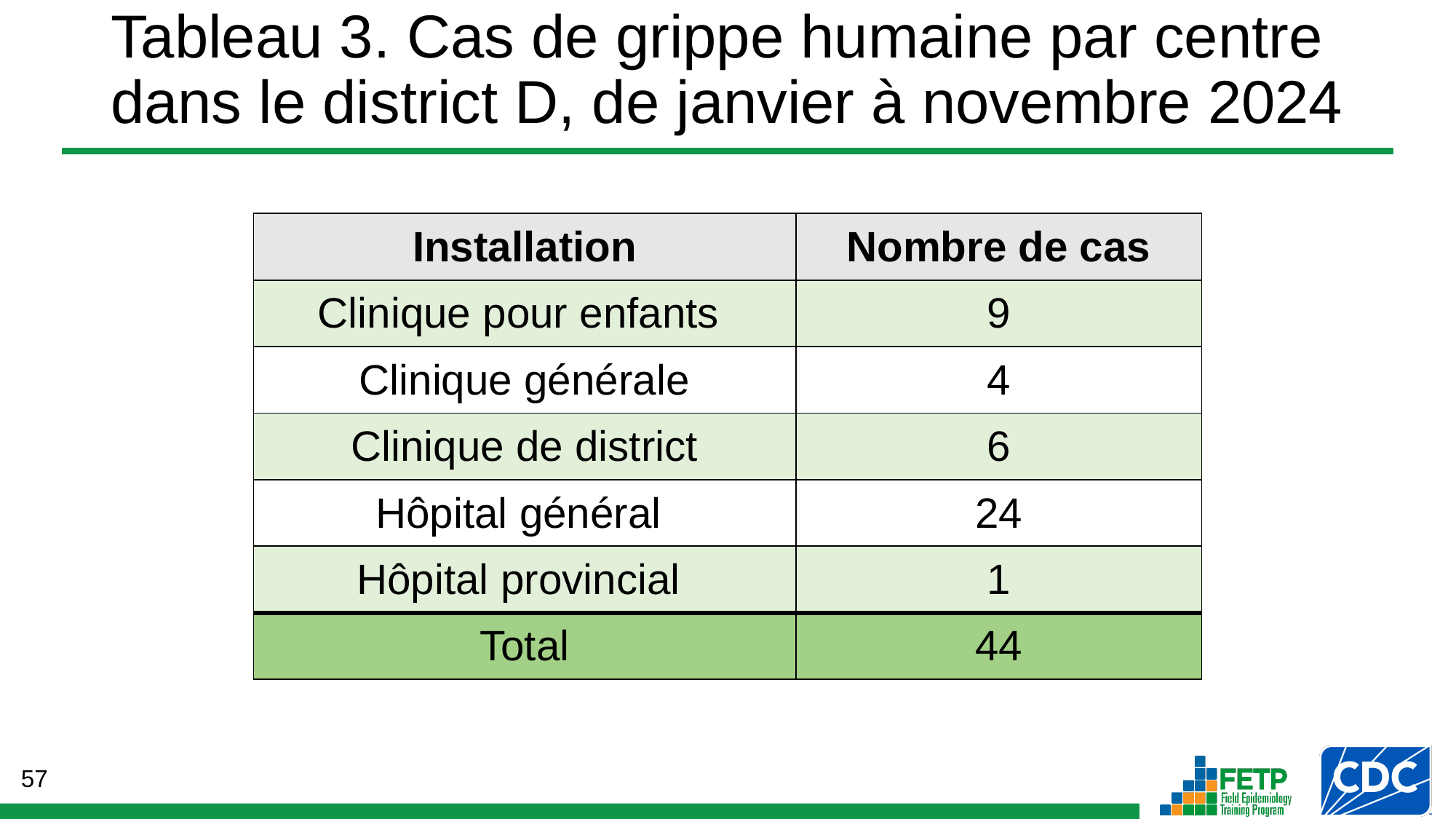

# Tableau 3. Cas de grippe humaine par centre dans le district D, de janvier à novembre 2024
| Installation | Nombre de cas |
| --- | --- |
| Clinique pour enfants | 9 |
| Clinique générale | 4 |
| Clinique de district | 6 |
| Hôpital général | 24 |
| Hôpital provincial | 1 |
| Total | 44 |